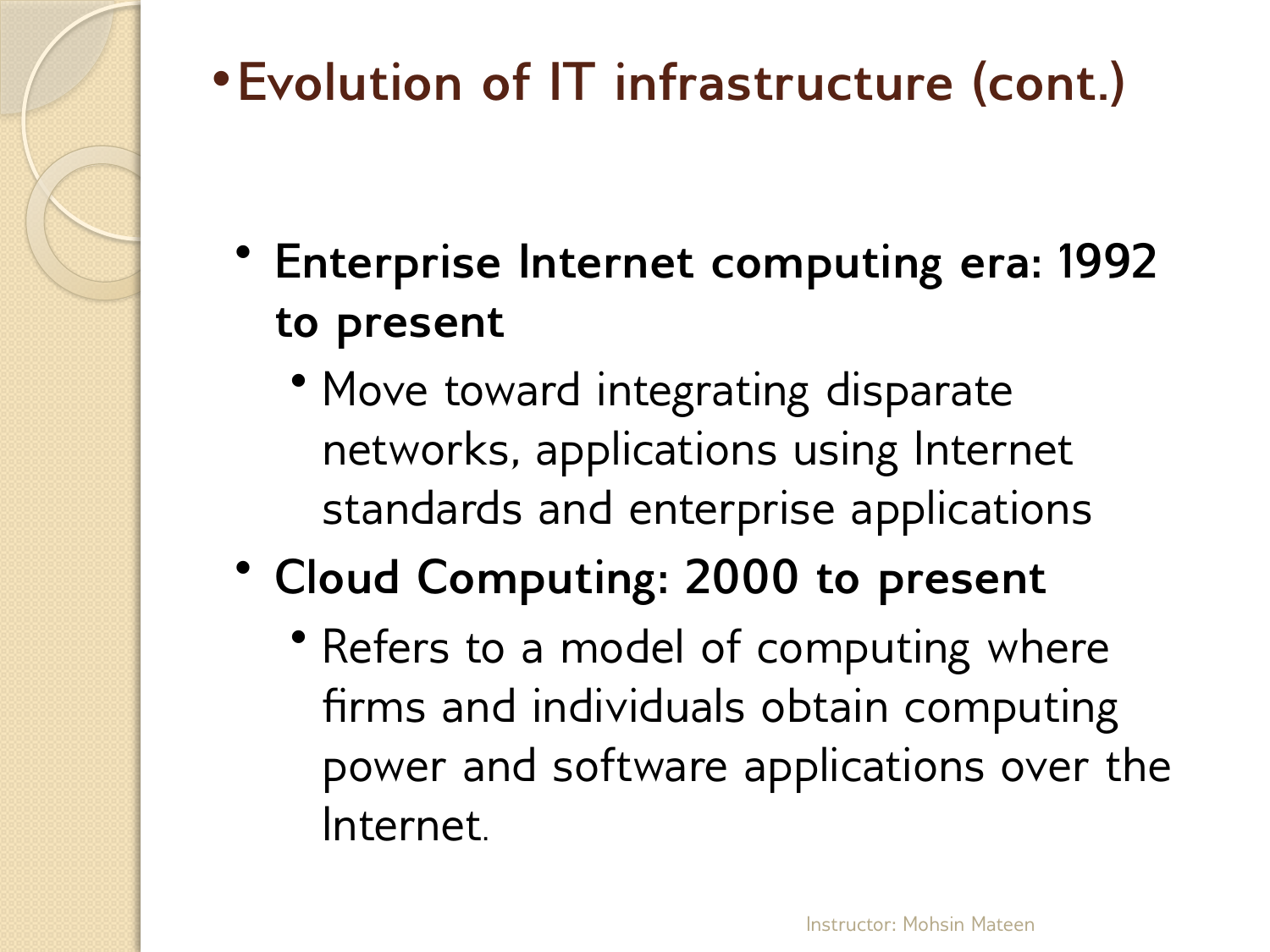

# Evolution of IT infrastructure (cont.)

Enterprise Internet computing era: 1992 to present
Move toward integrating disparate networks, applications using Internet standards and enterprise applications
Cloud Computing: 2000 to present
Refers to a model of computing where firms and individuals obtain computing power and software applications over the Internet.
Instructor: Mohsin Mateen